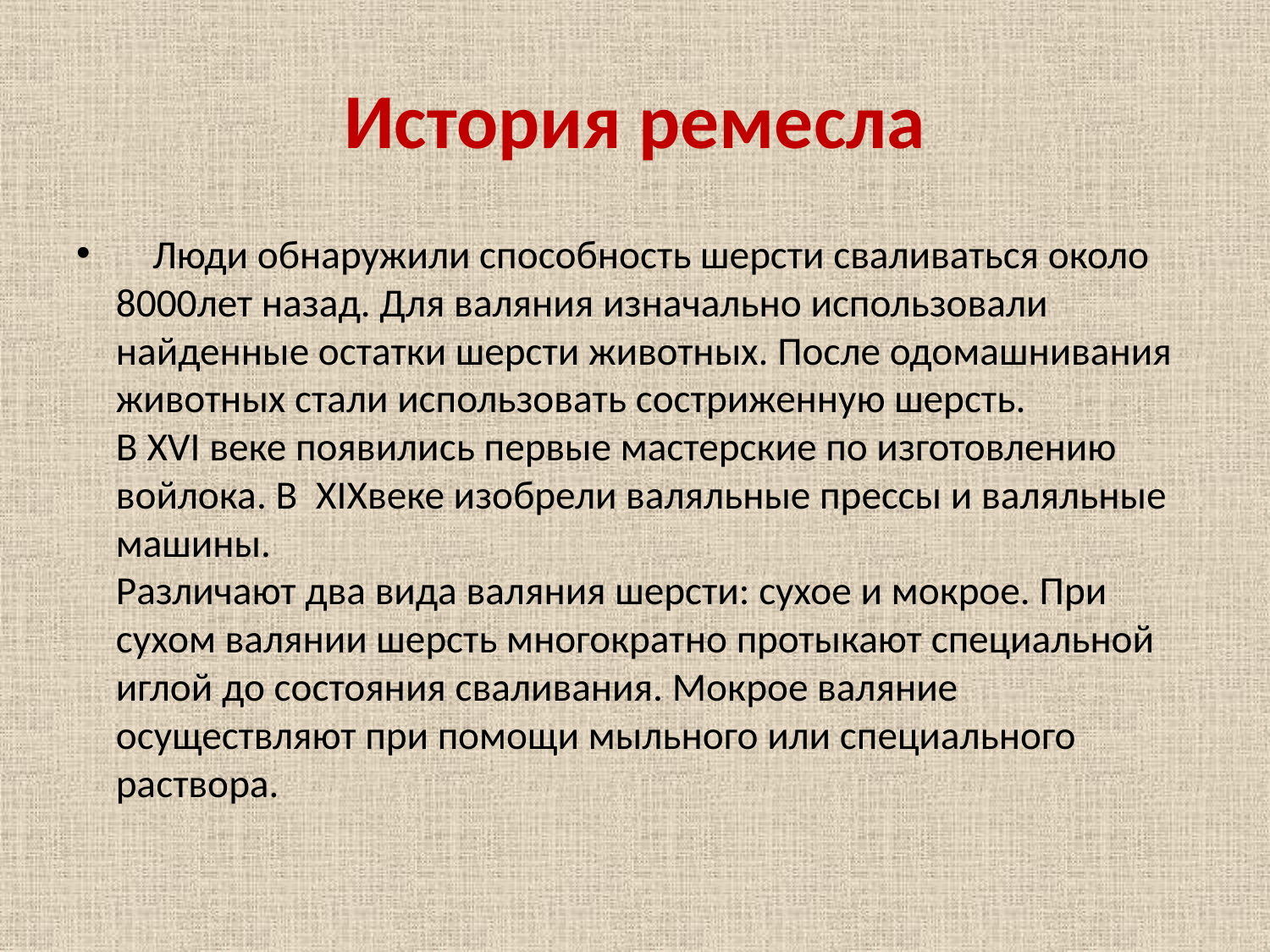

# История ремесла
    Люди обнаружили способность шерсти сваливаться около 8000лет назад. Для валяния изначально использовали найденные остатки шерсти животных. После одомашнивания животных стали использовать состриженную шерсть.
В XVI веке появились первые мастерские по изготовлению войлока. В  XIXвеке изобрели валяльные прессы и валяльные машины.
Различают два вида валяния шерсти: сухое и мокрое. При сухом валянии шерсть многократно протыкают специальной иглой до состояния сваливания. Мокрое валяние осуществляют при помощи мыльного или специального раствора.